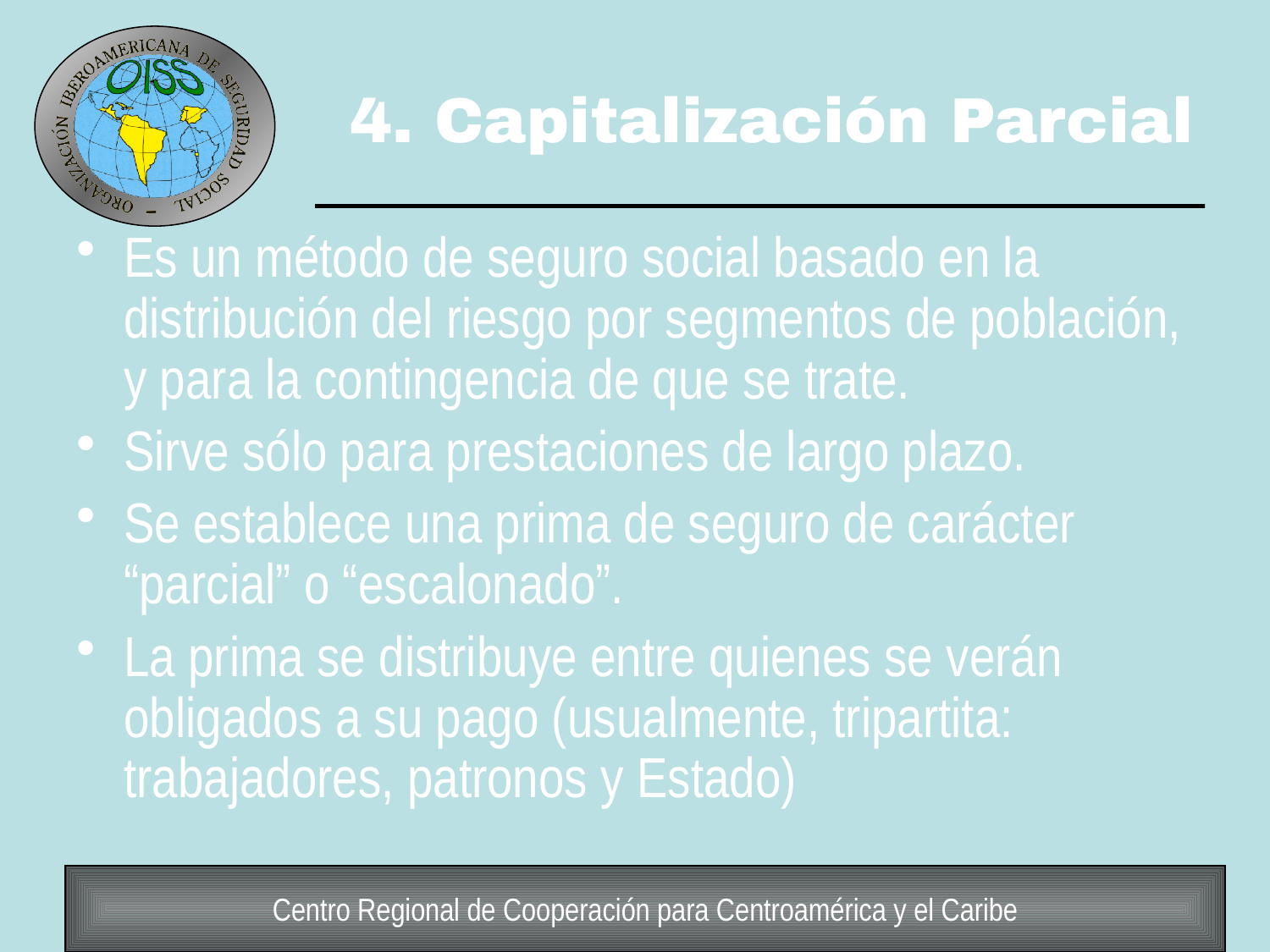

# 4. Capitalización Parcial
Es un método de seguro social basado en la distribución del riesgo por segmentos de población, y para la contingencia de que se trate.
Sirve sólo para prestaciones de largo plazo.
Se establece una prima de seguro de carácter “parcial” o “escalonado”.
La prima se distribuye entre quienes se verán obligados a su pago (usualmente, tripartita: trabajadores, patronos y Estado)